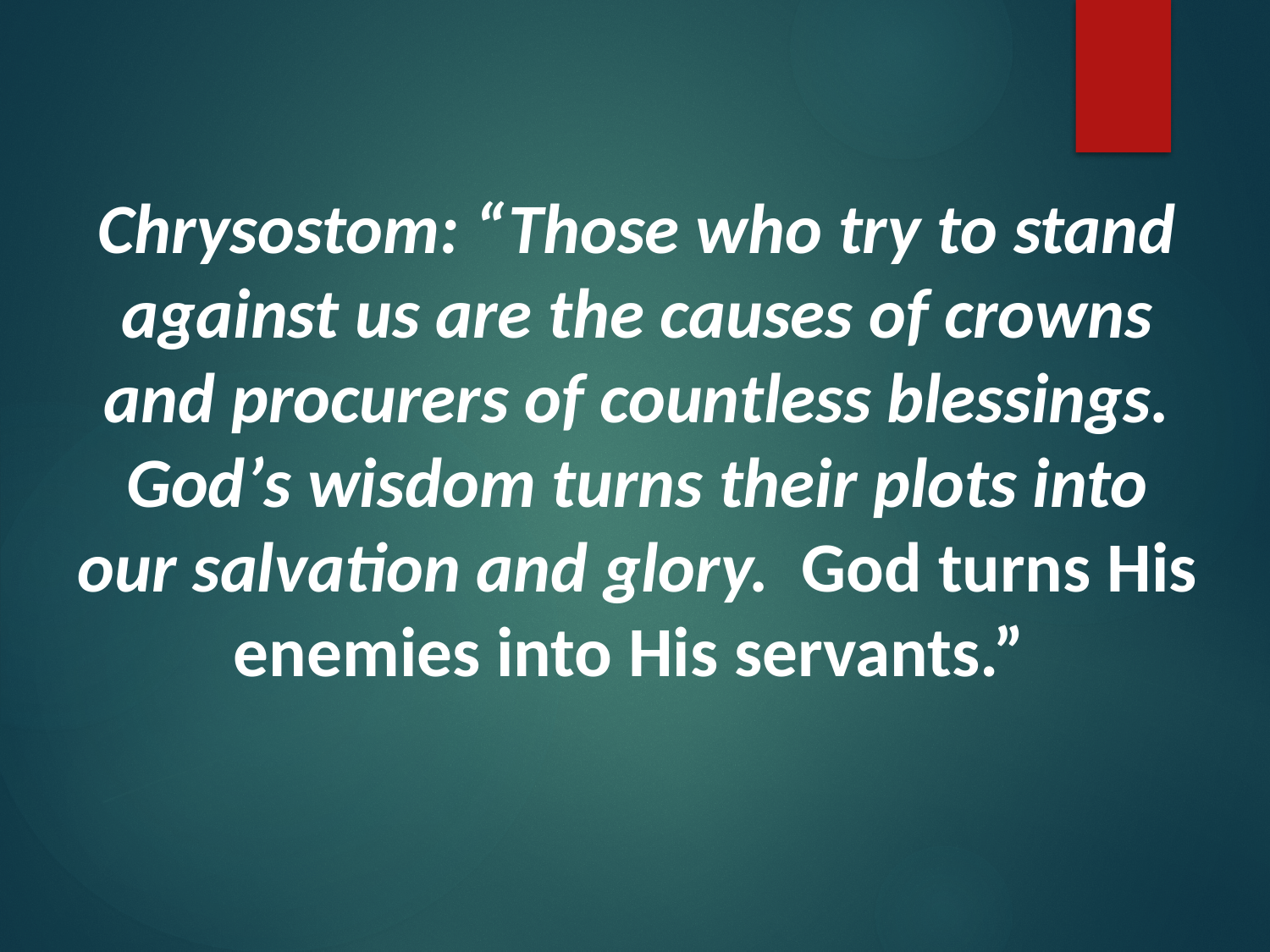

Chrysostom: “Those who try to stand against us are the causes of crowns and procurers of countless blessings. God’s wisdom turns their plots into our salvation and glory.  God turns His enemies into His servants.”